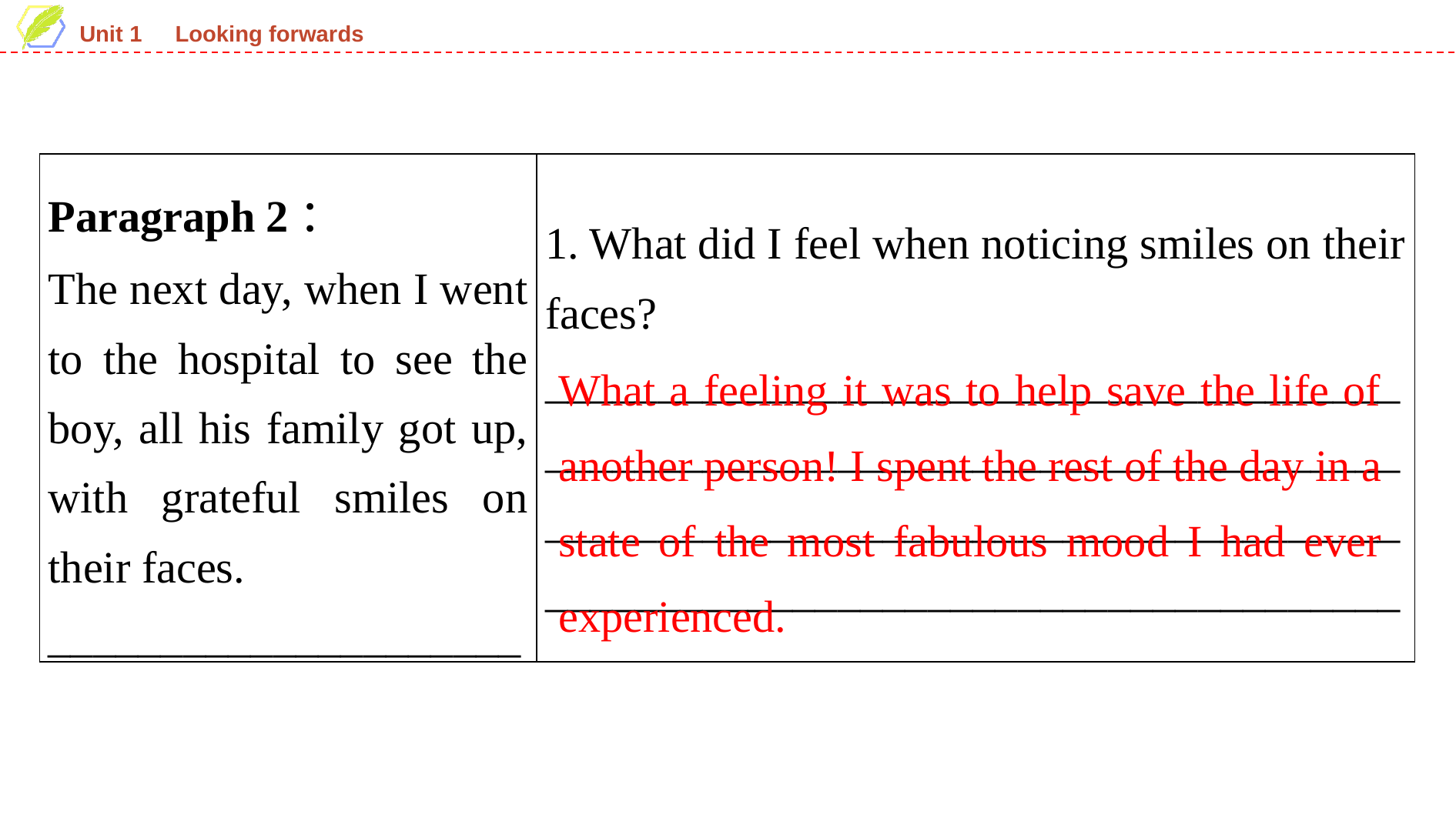

| Paragraph 2： The next day, when I went to the hospital to see the boy, all his family got up, with grateful smiles on their faces. \_\_\_\_\_\_\_\_\_\_\_\_\_\_\_\_\_\_\_\_\_ | 1. What did I feel when noticing smiles on their faces? \_\_\_\_\_\_\_\_\_\_\_\_\_\_\_\_\_\_\_\_\_\_\_\_\_\_\_\_\_\_\_\_\_\_\_\_\_\_\_\_\_\_\_\_\_\_\_\_\_\_\_\_\_\_\_\_\_\_\_\_\_\_\_\_\_\_\_\_\_\_\_\_\_\_\_\_\_\_\_\_\_\_\_\_\_\_\_\_\_\_\_\_\_\_\_\_\_\_\_\_\_\_\_\_\_\_\_\_\_\_\_\_\_\_\_\_\_\_\_\_\_\_\_\_\_\_\_\_\_\_\_\_\_\_\_\_\_\_\_\_\_\_\_\_\_\_\_\_\_\_\_\_ |
| --- | --- |
What a feeling it was to help save the life of another person! I spent the rest of the day in a state of the most fabulous mood I had ever experienced.